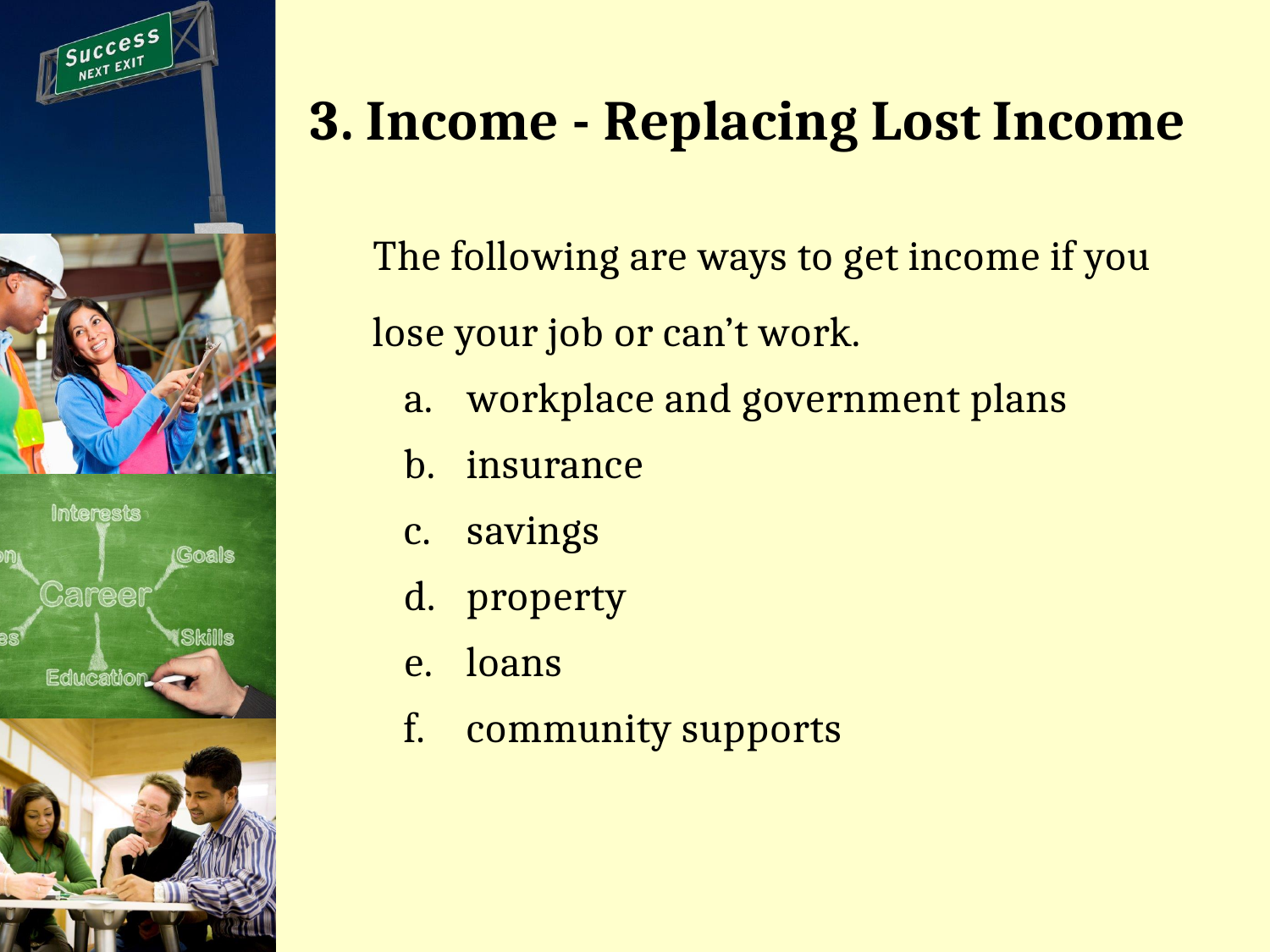

# 3. Income - Replacing Lost Income
The following are ways to get income if you lose your job or can’t work.
workplace and government plans
insurance
savings
property
loans
community supports